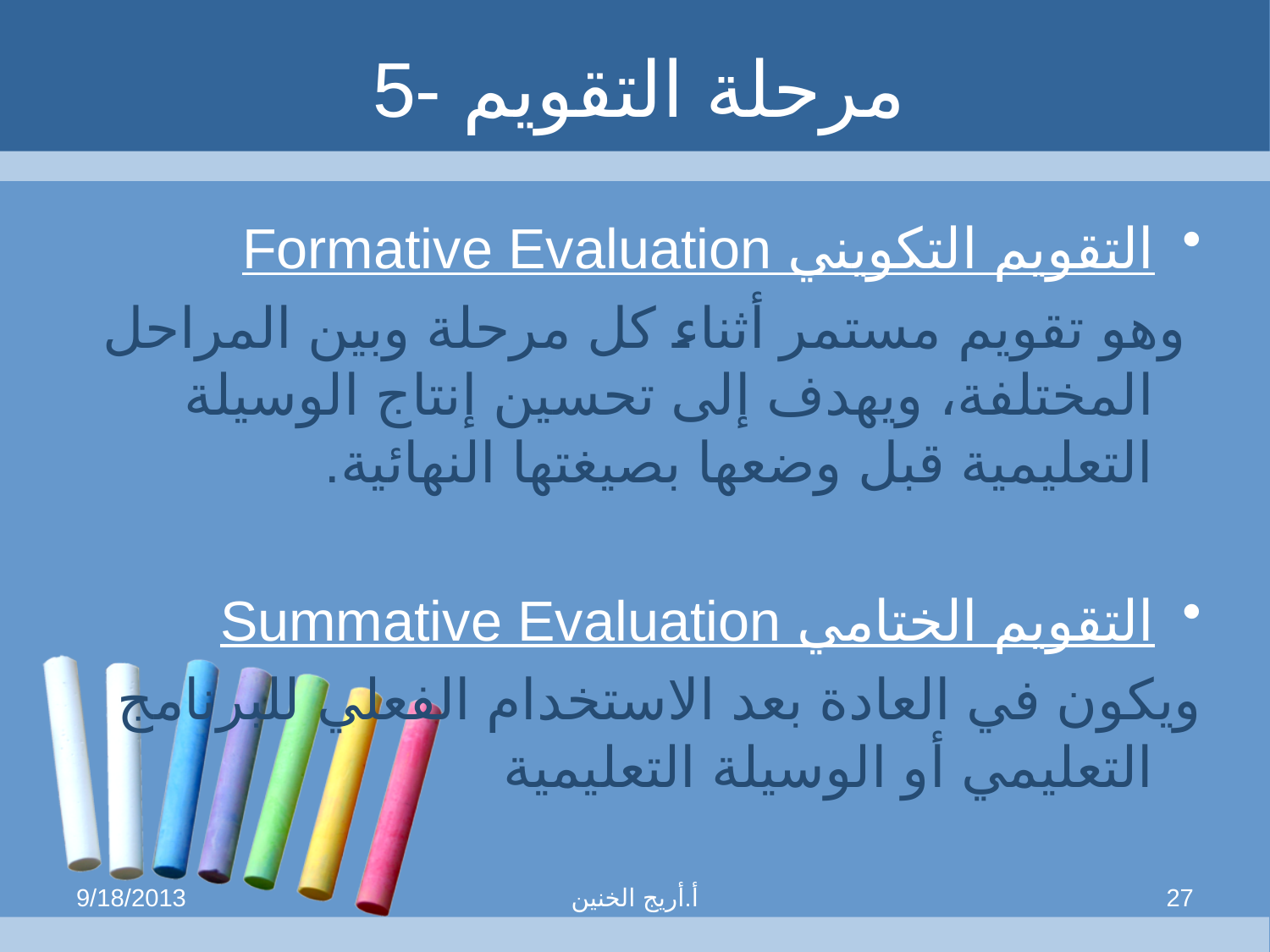

# 5- مرحلة التقويم
التقويم التكويني Formative Evaluation
 وهو تقويم مستمر أثناء كل مرحلة وبين المراحل المختلفة، ويهدف إلى تحسين إنتاج الوسيلة التعليمية قبل وضعها بصيغتها النهائية.

التقويم الختامي Summative Evaluation
ويكون في العادة بعد الاستخدام الفعلي للبرنامج التعليمي أو الوسيلة التعليمية
9/18/2013
أ.أريج الخنين
27